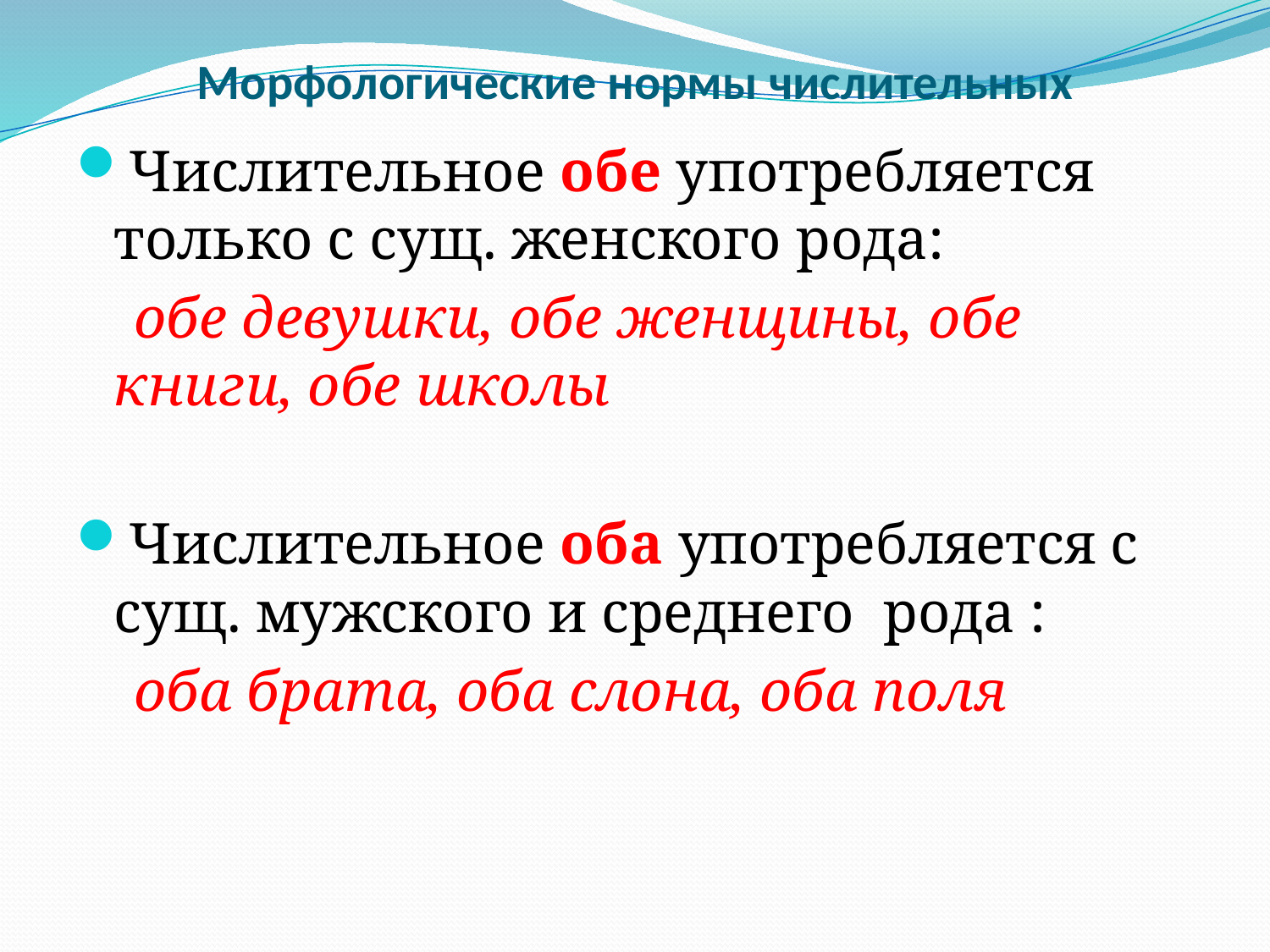

# Морфологические нормы числительных
Числительное обе употребляется только с сущ. женского рода:
    обе девушки, обе женщины, обе книги, обе школы

Числительное оба употребляется с сущ. мужского и среднего  рода :
    оба брата, оба слона, оба поля